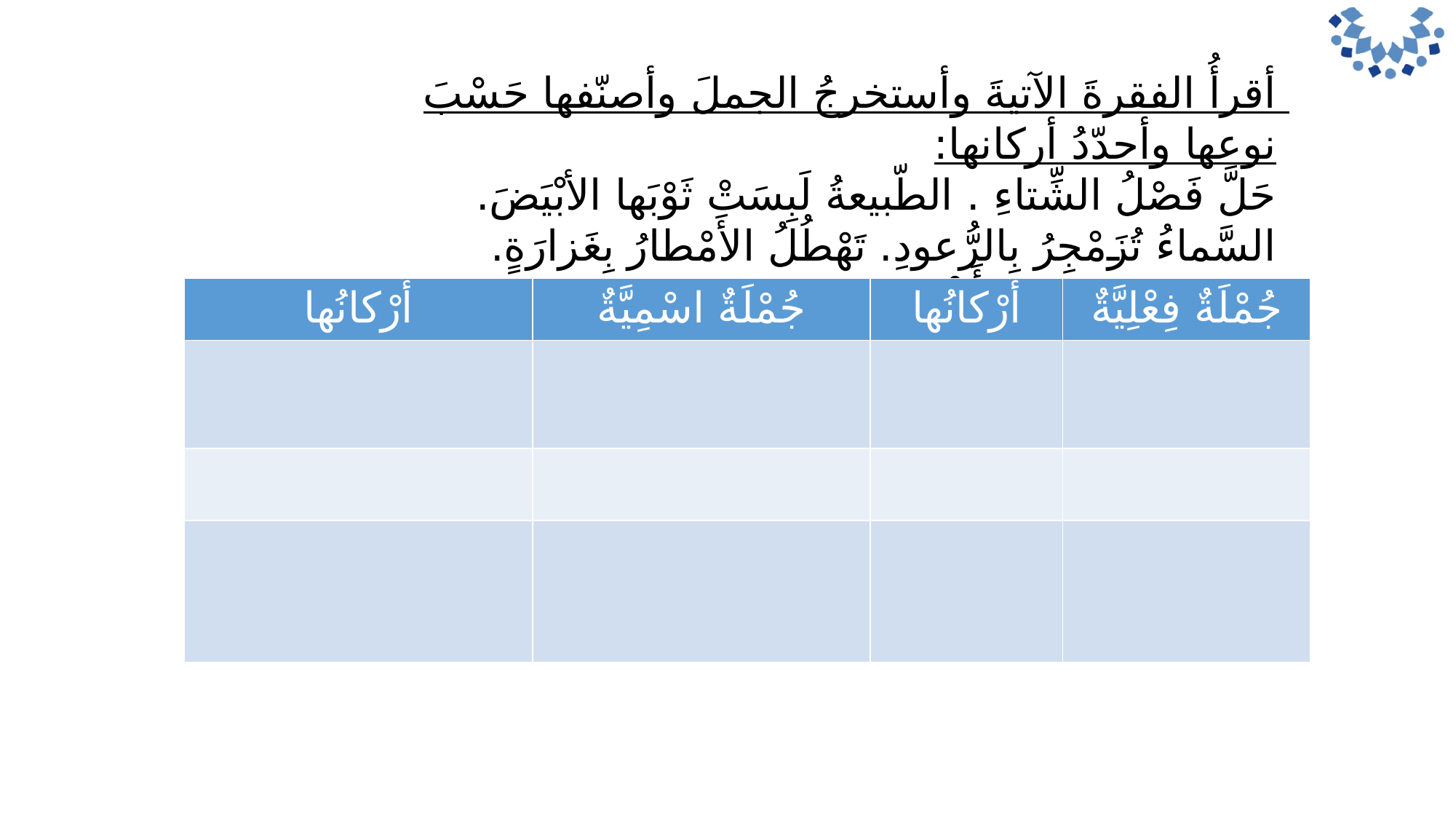

أقرأُ الفقرةَ الآتيةَ وأستخرجُ الجملَ وأصنّفها حَسْبَ نوعها وأحدّدُ أركانها:
حَلَّ فَصْلُ الشِّتاءِ . الطّبيعةُ لَبِسَتْ ثَوْبَها الأبْيَضَ. السَّماءُ تُزَمْجِرُ بِالرُّعودِ. تَهْطُلُ الأَمْطارُ بِغَزارَةٍ. غادَرَتِ العَصافيرُ أَعْشاشَها.
| أَرْكانُها | جُمْلَةٌ اسْمِيَّةٌ | أَرْكانُها | جُمْلَةٌ فِعْلِيَّةٌ |
| --- | --- | --- | --- |
|  |  |  |  |
|  |  |  |  |
|  |  |  |  |